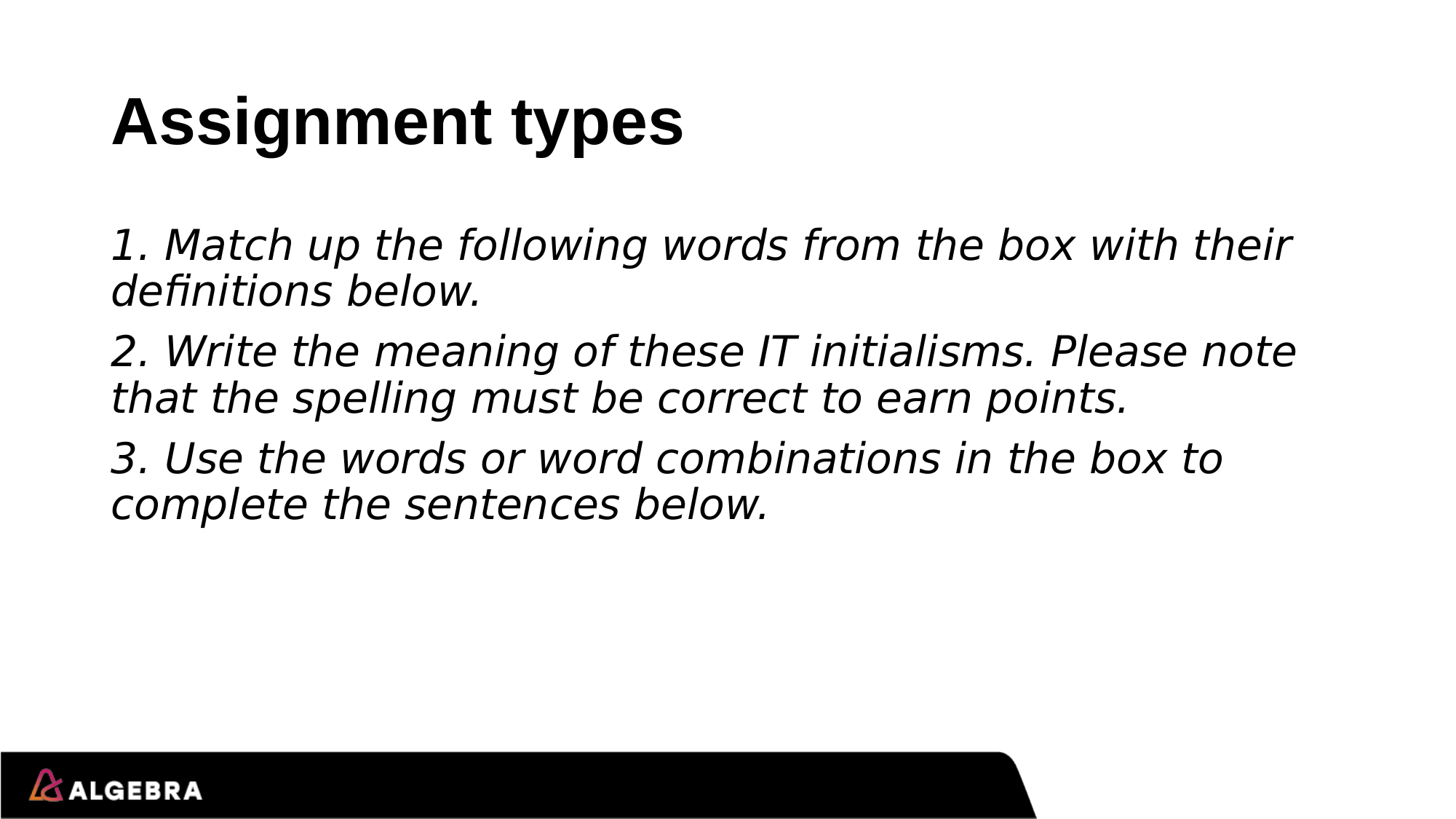

# Assignment types
1. Match up the following words from the box with their definitions below.
2. Write the meaning of these IT initialisms. Please note that the spelling must be correct to earn points.
3. Use the words or word combinations in the box to complete the sentences below.